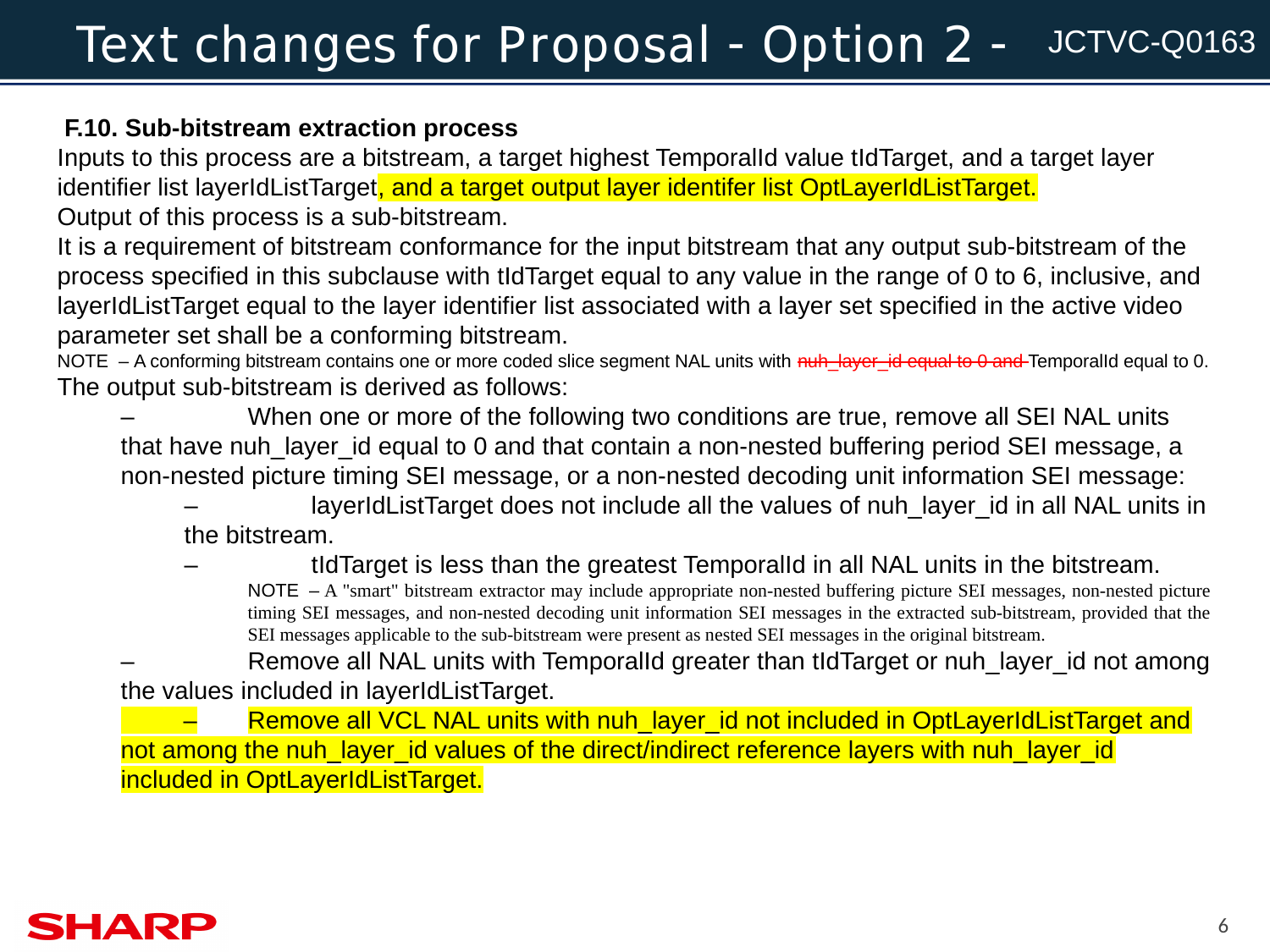

# Text changes for Proposal - Option 2 -
 F.10. Sub-bitstream extraction process
Inputs to this process are a bitstream, a target highest TemporalId value tIdTarget, and a target layer identifier list layerIdListTarget, and a target output layer identifer list OptLayerIdListTarget.
Output of this process is a sub-bitstream.
It is a requirement of bitstream conformance for the input bitstream that any output sub-bitstream of the process specified in this subclause with tIdTarget equal to any value in the range of 0 to 6, inclusive, and layerIdListTarget equal to the layer identifier list associated with a layer set specified in the active video parameter set shall be a conforming bitstream.
NOTE  – A conforming bitstream contains one or more coded slice segment NAL units with nuh_layer_id equal to 0 and TemporalId equal to 0.
The output sub-bitstream is derived as follows:
–	When one or more of the following two conditions are true, remove all SEI NAL units that have nuh_layer_id equal to 0 and that contain a non-nested buffering period SEI message, a non-nested picture timing SEI message, or a non-nested decoding unit information SEI message:
–	layerIdListTarget does not include all the values of nuh_layer_id in all NAL units in the bitstream.
–	tIdTarget is less than the greatest TemporalId in all NAL units in the bitstream.
NOTE  – A "smart" bitstream extractor may include appropriate non-nested buffering picture SEI messages, non-nested picture timing SEI messages, and non-nested decoding unit information SEI messages in the extracted sub-bitstream, provided that the SEI messages applicable to the sub-bitstream were present as nested SEI messages in the original bitstream.
–	Remove all NAL units with TemporalId greater than tIdTarget or nuh_layer_id not among the values included in layerIdListTarget.
         –	Remove all VCL NAL units with nuh_layer_id not included in OptLayerIdListTarget and not among the nuh_layer_id values of the direct/indirect reference layers with nuh_layer_id included in OptLayerIdListTarget.
6